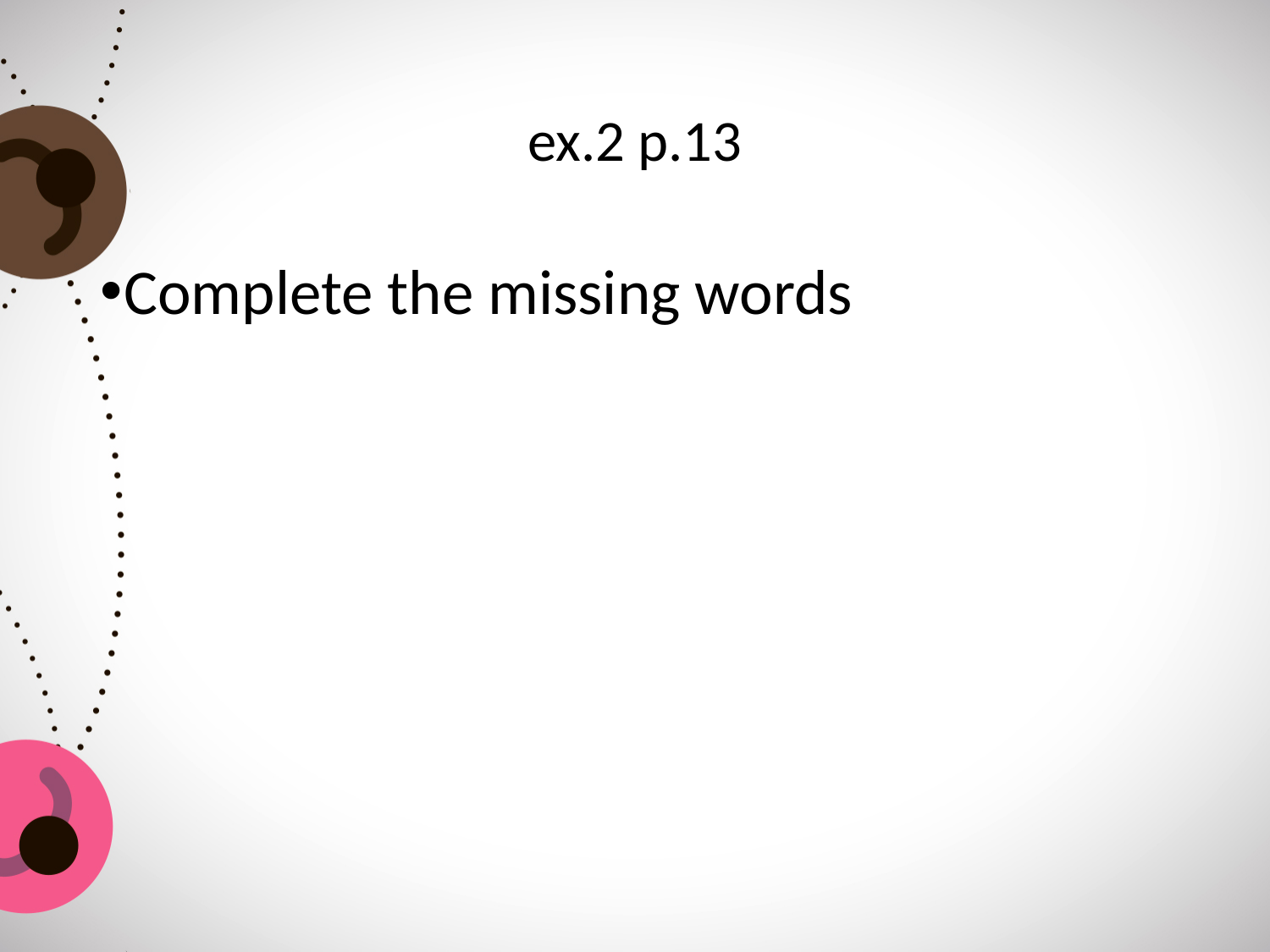

# ex.2 p.13
Complete the missing words